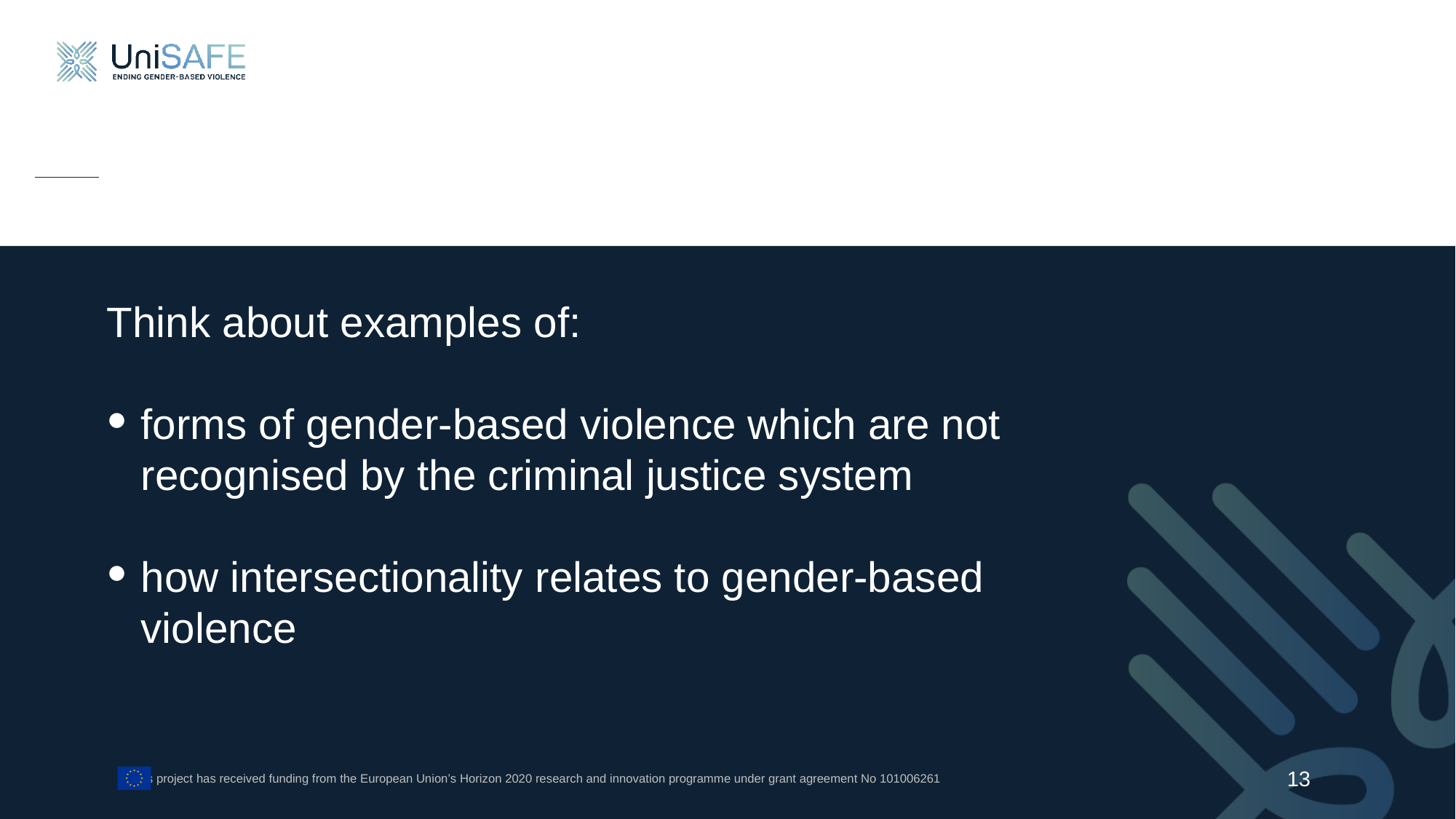

Think about examples of:

forms of gender-based violence which are not recognised by the criminal justice system

how intersectionality relates to gender-based violence